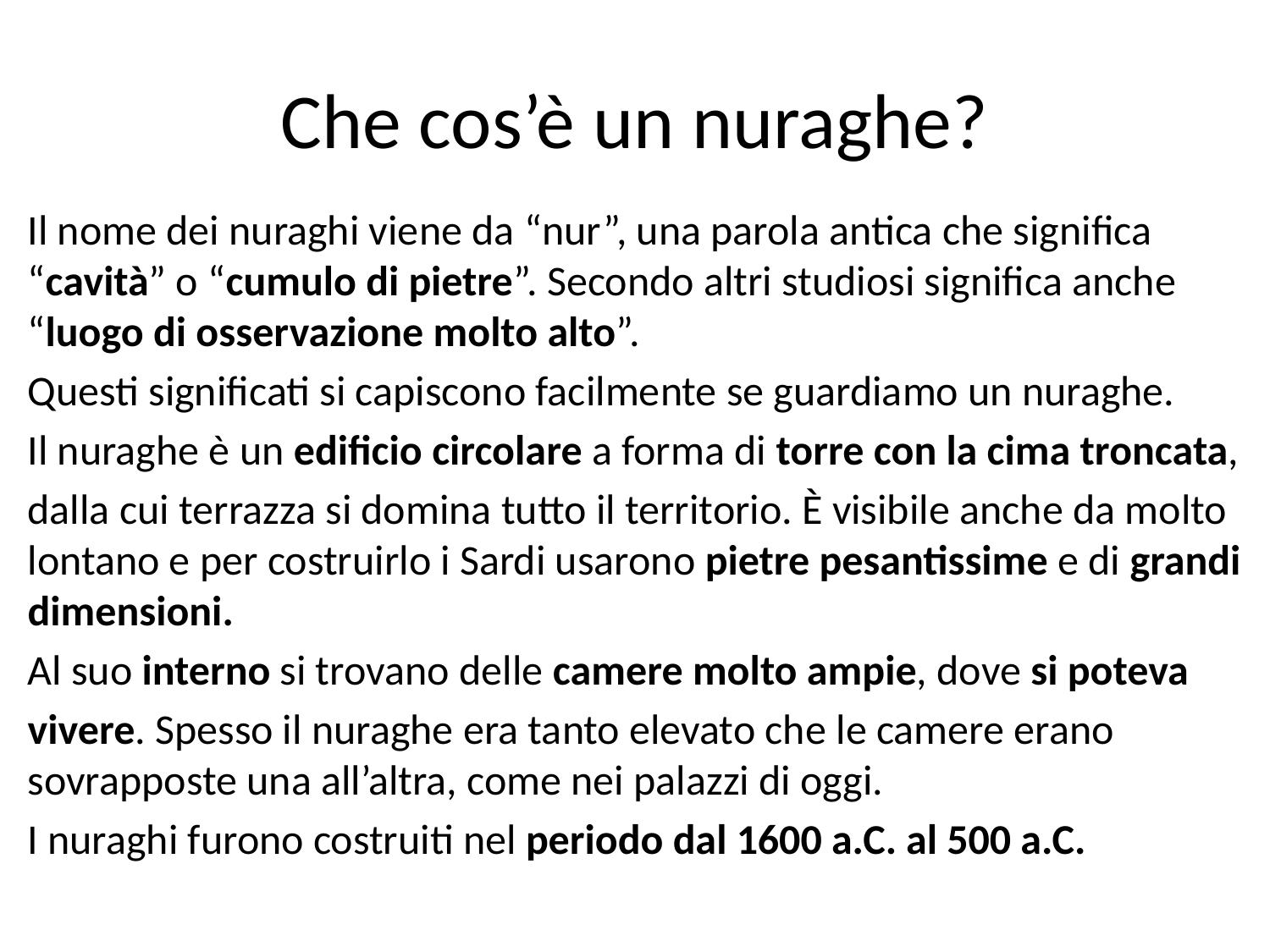

# Che cos’è un nuraghe?
Il nome dei nuraghi viene da “nur”, una parola antica che significa “cavità” o “cumulo di pietre”. Secondo altri studiosi significa anche “luogo di osservazione molto alto”.
Questi significati si capiscono facilmente se guardiamo un nuraghe.
Il nuraghe è un edificio circolare a forma di torre con la cima troncata,
dalla cui terrazza si domina tutto il territorio. È visibile anche da molto lontano e per costruirlo i Sardi usarono pietre pesantissime e di grandi dimensioni.
Al suo interno si trovano delle camere molto ampie, dove si poteva
vivere. Spesso il nuraghe era tanto elevato che le camere erano sovrapposte una all’altra, come nei palazzi di oggi.
I nuraghi furono costruiti nel periodo dal 1600 a.C. al 500 a.C.